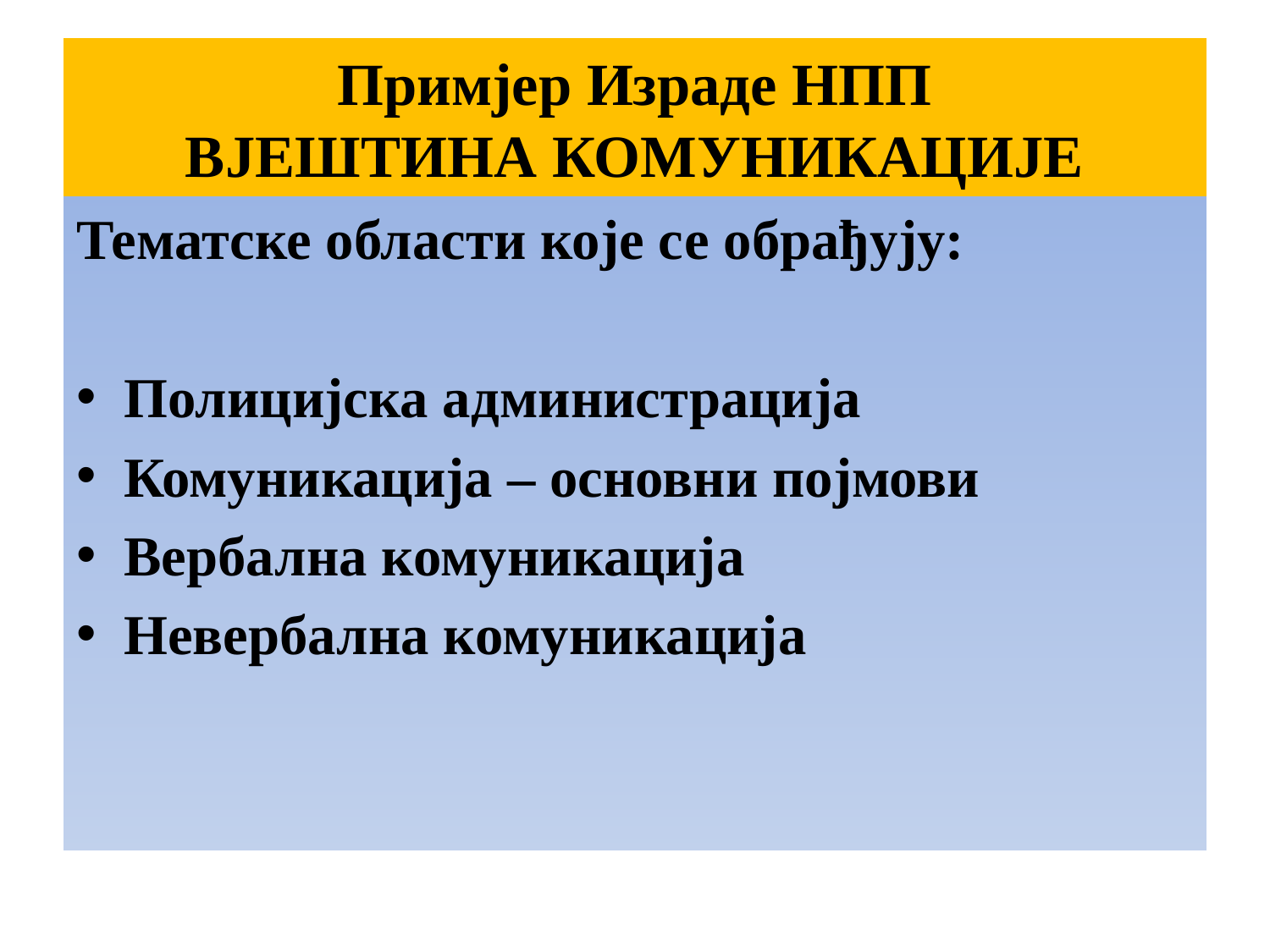

# Примјер Израде НПП ВЈЕШТИНА КОМУНИКАЦИЈЕ
Тематске области које се обрађују:

Полицијска администрација
Комуникација – основни појмови
Вербална комуникација
Невербална комуникација